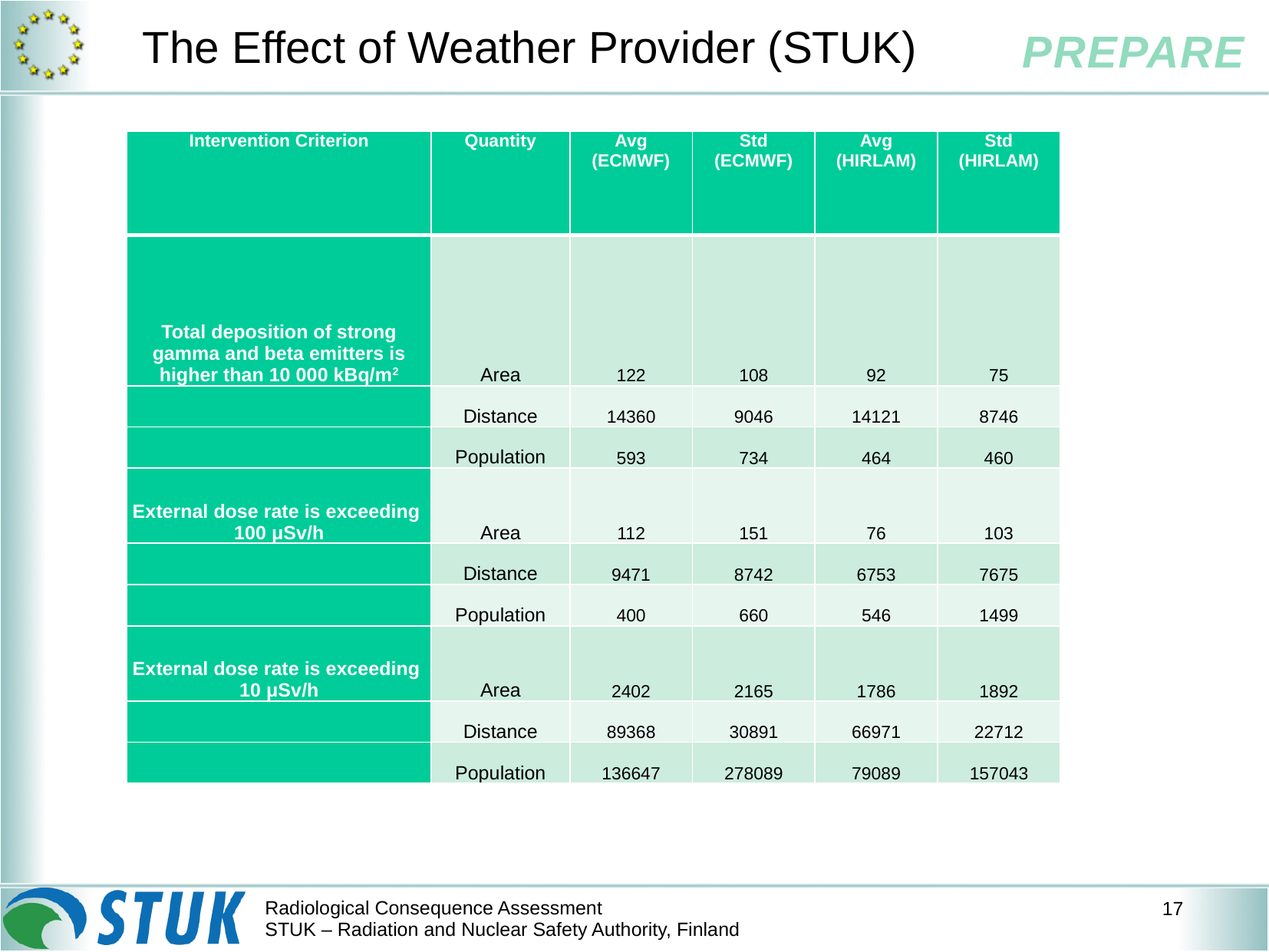

# The Effect of Weather Provider (STUK)
| Intervention Criterion | Quantity | Avg (ECMWF) | Std (ECMWF) | Avg (HIRLAM) | Std (HIRLAM) |
| --- | --- | --- | --- | --- | --- |
| Total deposition of strong gamma and beta emitters is higher than 10 000 kBq/m2 | Area | 122 | 108 | 92 | 75 |
|  | Distance | 14360 | 9046 | 14121 | 8746 |
|  | Population | 593 | 734 | 464 | 460 |
| External dose rate is exceeding 100 μSv/h | Area | 112 | 151 | 76 | 103 |
|  | Distance | 9471 | 8742 | 6753 | 7675 |
|  | Population | 400 | 660 | 546 | 1499 |
| External dose rate is exceeding 10 μSv/h | Area | 2402 | 2165 | 1786 | 1892 |
|  | Distance | 89368 | 30891 | 66971 | 22712 |
|  | Population | 136647 | 278089 | 79089 | 157043 |